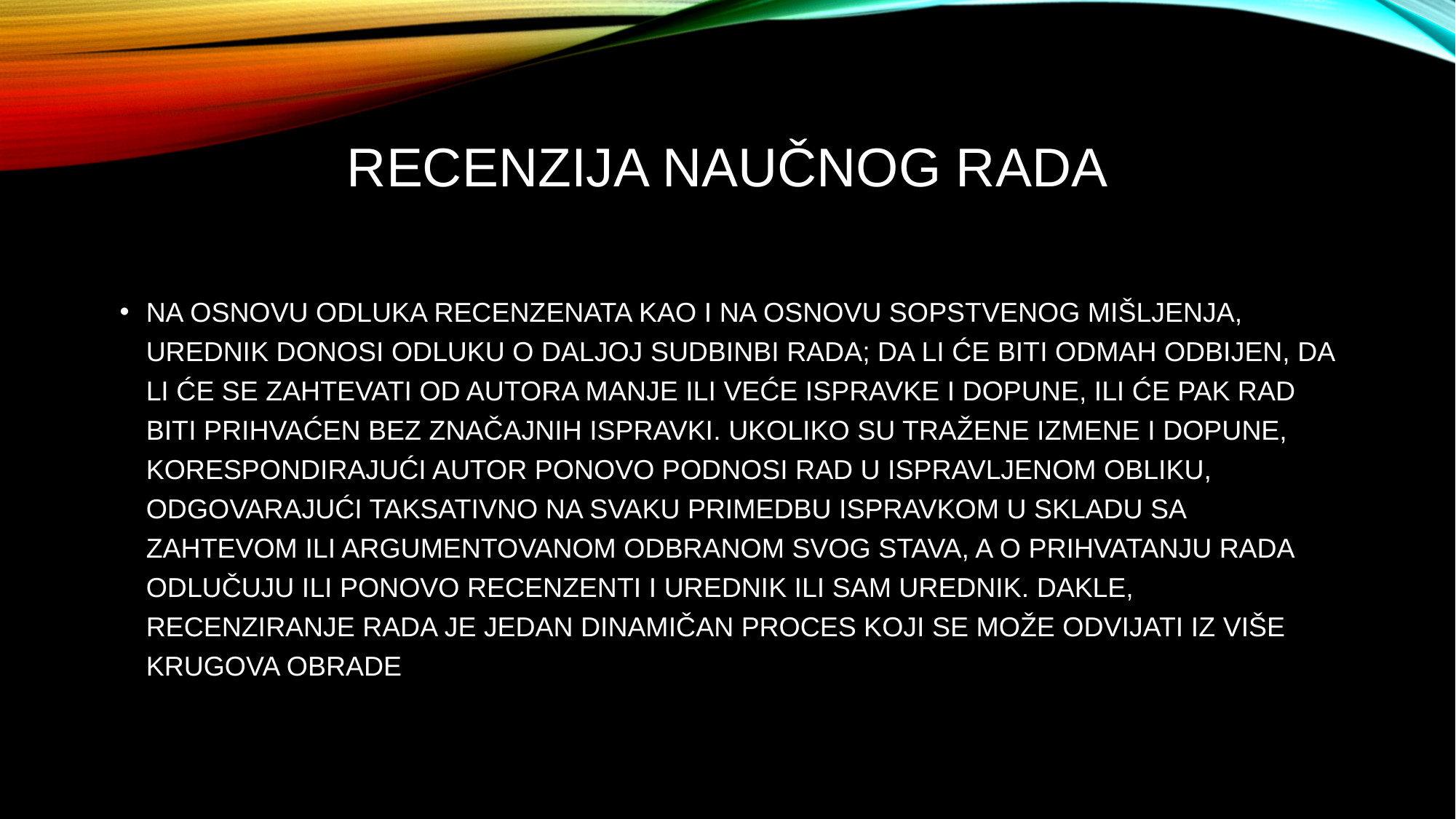

Recenzija naučnog rada
na osnovu odluka recenzenata kao i na osnovu sopstvenog mišljenja, urednik donosi odluku o daljoj sudbinbi rada; da li će biti odmah odbijen, da li će se zahtevati od autora manje ili veće ispravke I dopune, ili će pak rad biti prihvaćen bez značajnih ispravki. Ukoliko su tražene izmene I dopune, korespondirajući autor ponovo podnosi rad u ispravljenom obliku, odgovarajući taksativno na svaku primedbu ispravkom u skladu sa zahtevom ili argumentovanom odbranom svog stava, a o prihvatanju rada odlučuju ili ponovo recenzenti I urednik ili sam urednik. Dakle, recenziranje rada je jedan dinamičan proces koji se može odvijati iz više krugova obrade